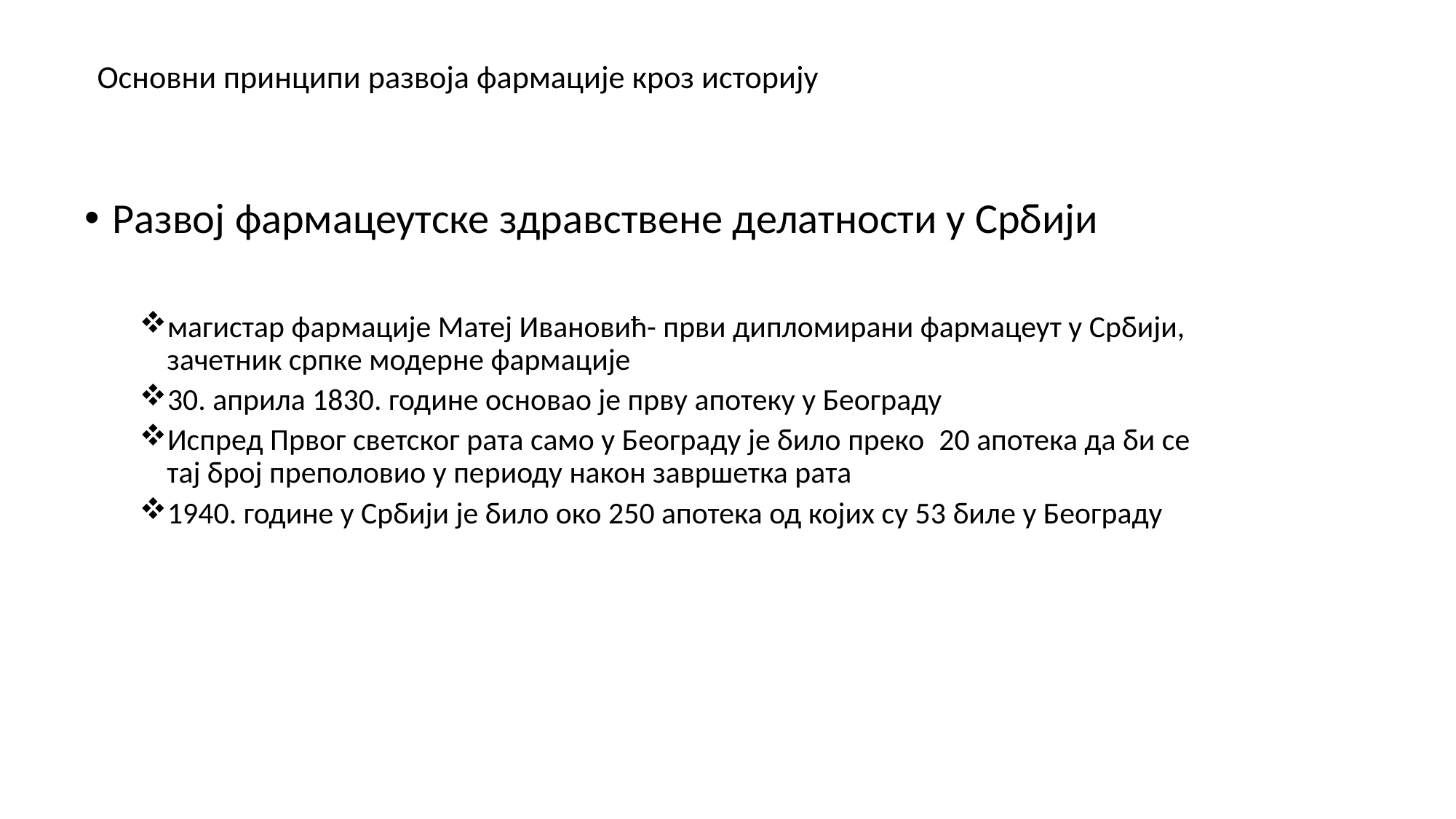

# Основни принципи развоја фармације кроз историју
Развој фармацеутске здравствене делатности у Србији

магистар фармације Матеј Ивановић- први дипломирани фармацеут у Србији, зачетник српке модерне фармације
30. априла 1830. године основао је прву апотеку у Београду
Испред Првог светског рата само у Београду је било преко  20 апотека да би се тај број преполовио у периоду након завршетка рата
1940. године у Србији је било око 250 апотека од којих су 53 биле у Београду